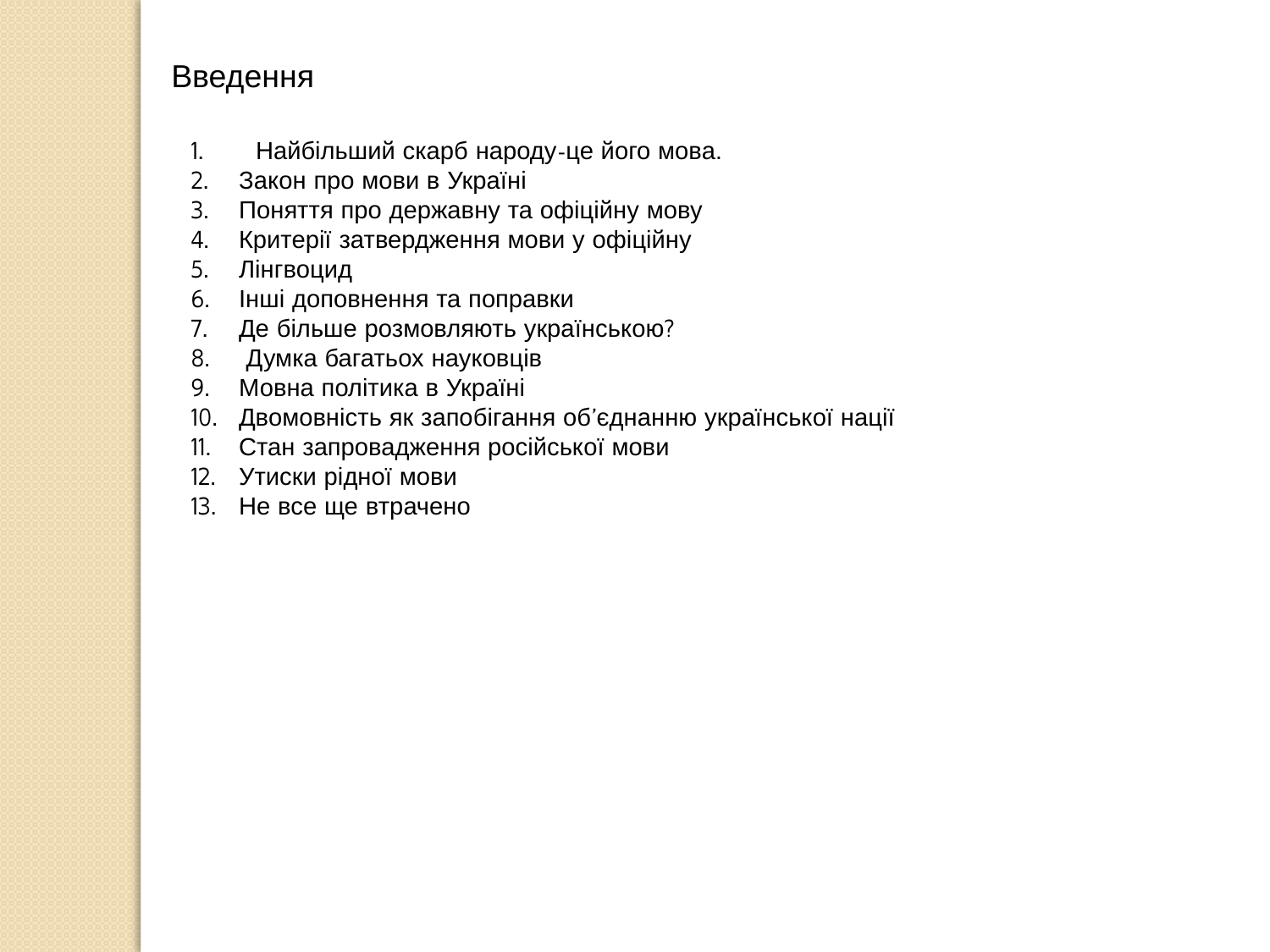

Введення
1.       Найбільший скарб народу-це його мова.
Закон про мови в Україні
Поняття про державну та офіційну мову
Критерії затвердження мови у офіційну
Лінгвоцид
Інші доповнення та поправки
Де більше розмовляють українською?
 Думка багатьох науковців
Мовна політика в Україні
Двомовність як запобігання об’єднанню української нації
Стан запровадження російської мови
Утиски рідної мови
Не все ще втрачено